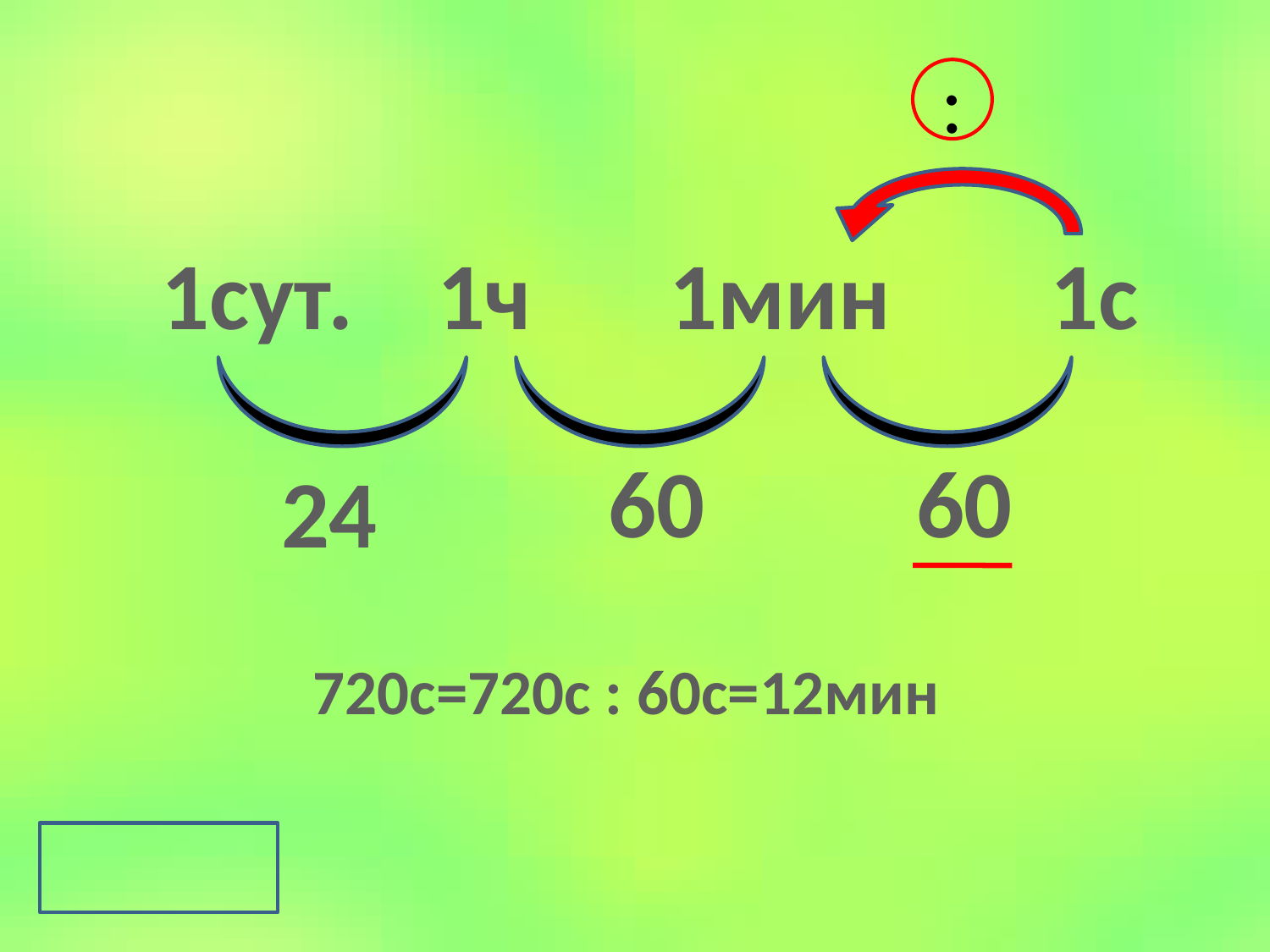

:

1сут.	 1ч		1мин		1с

60
60
24
720с=720с : 60с=12мин